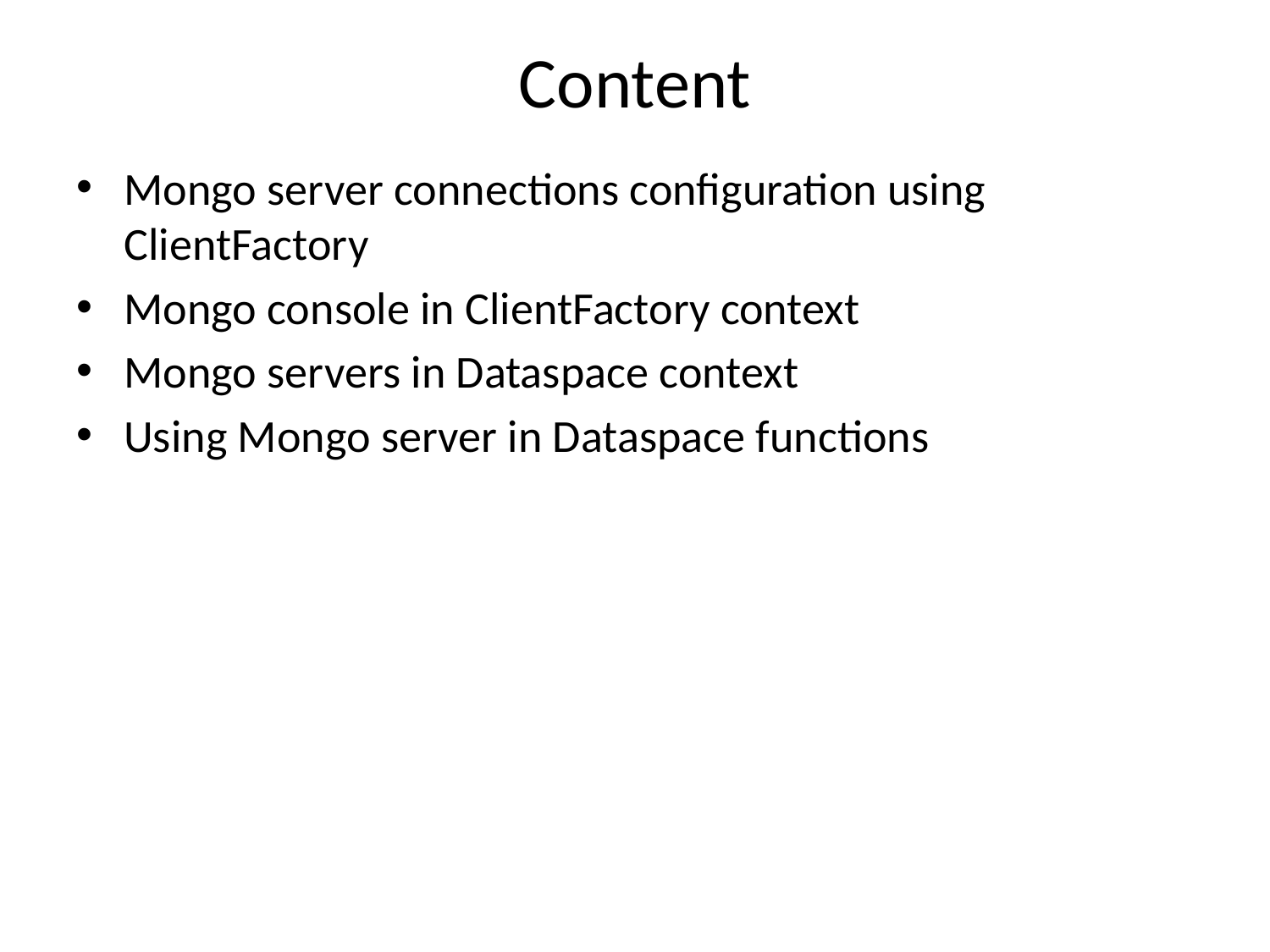

# Content
Mongo server connections configuration using ClientFactory
Mongo console in ClientFactory context
Mongo servers in Dataspace context
Using Mongo server in Dataspace functions